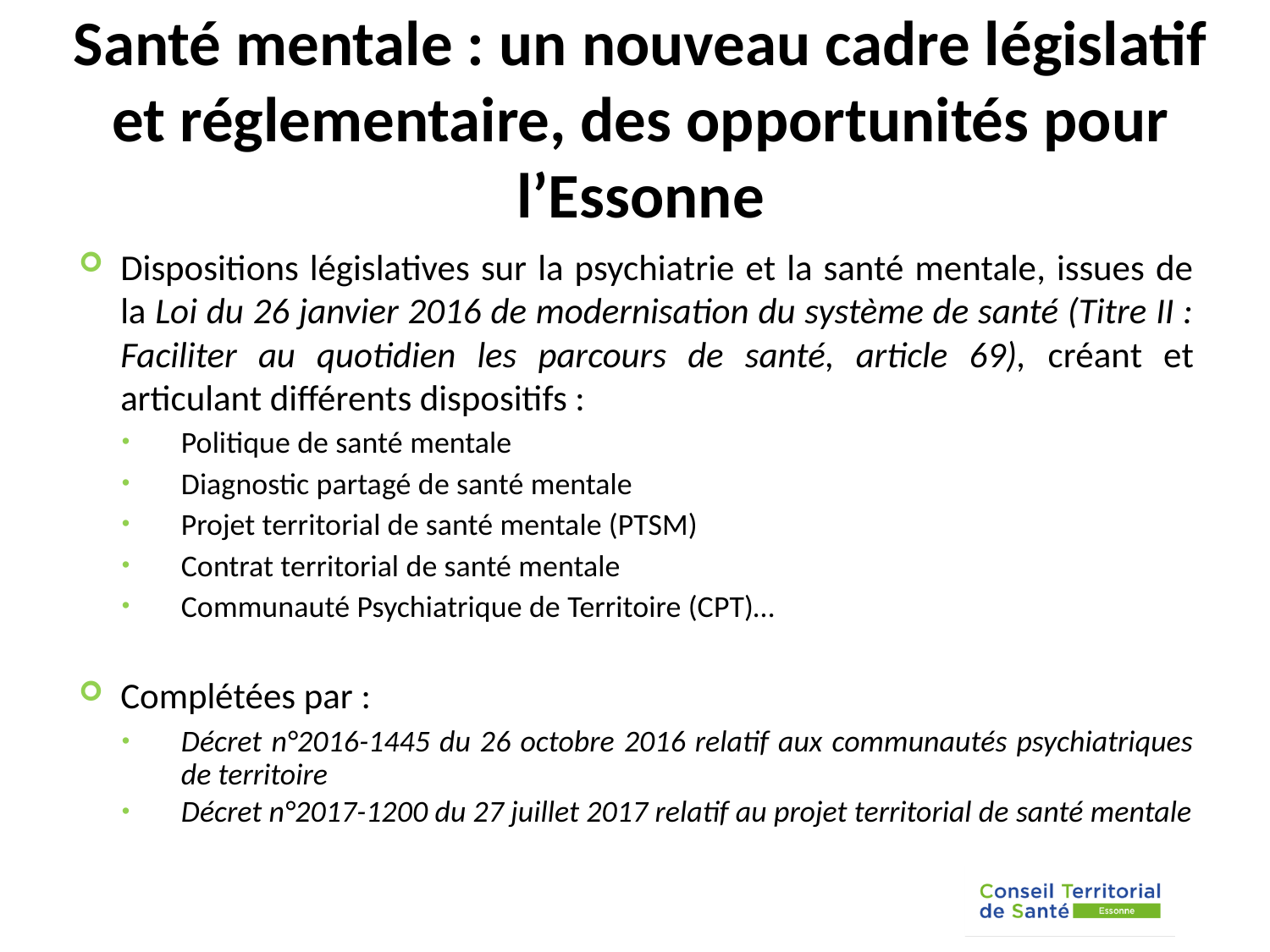

# Santé mentale : un nouveau cadre législatif et réglementaire, des opportunités pour l’Essonne
Dispositions législatives sur la psychiatrie et la santé mentale, issues de la Loi du 26 janvier 2016 de modernisation du système de santé (Titre II : Faciliter au quotidien les parcours de santé, article 69), créant et articulant différents dispositifs :
Politique de santé mentale
Diagnostic partagé de santé mentale
Projet territorial de santé mentale (PTSM)
Contrat territorial de santé mentale
Communauté Psychiatrique de Territoire (CPT)…

Complétées par :
Décret n°2016-1445 du 26 octobre 2016 relatif aux communautés psychiatriques de territoire
Décret n°2017-1200 du 27 juillet 2017 relatif au projet territorial de santé mentale